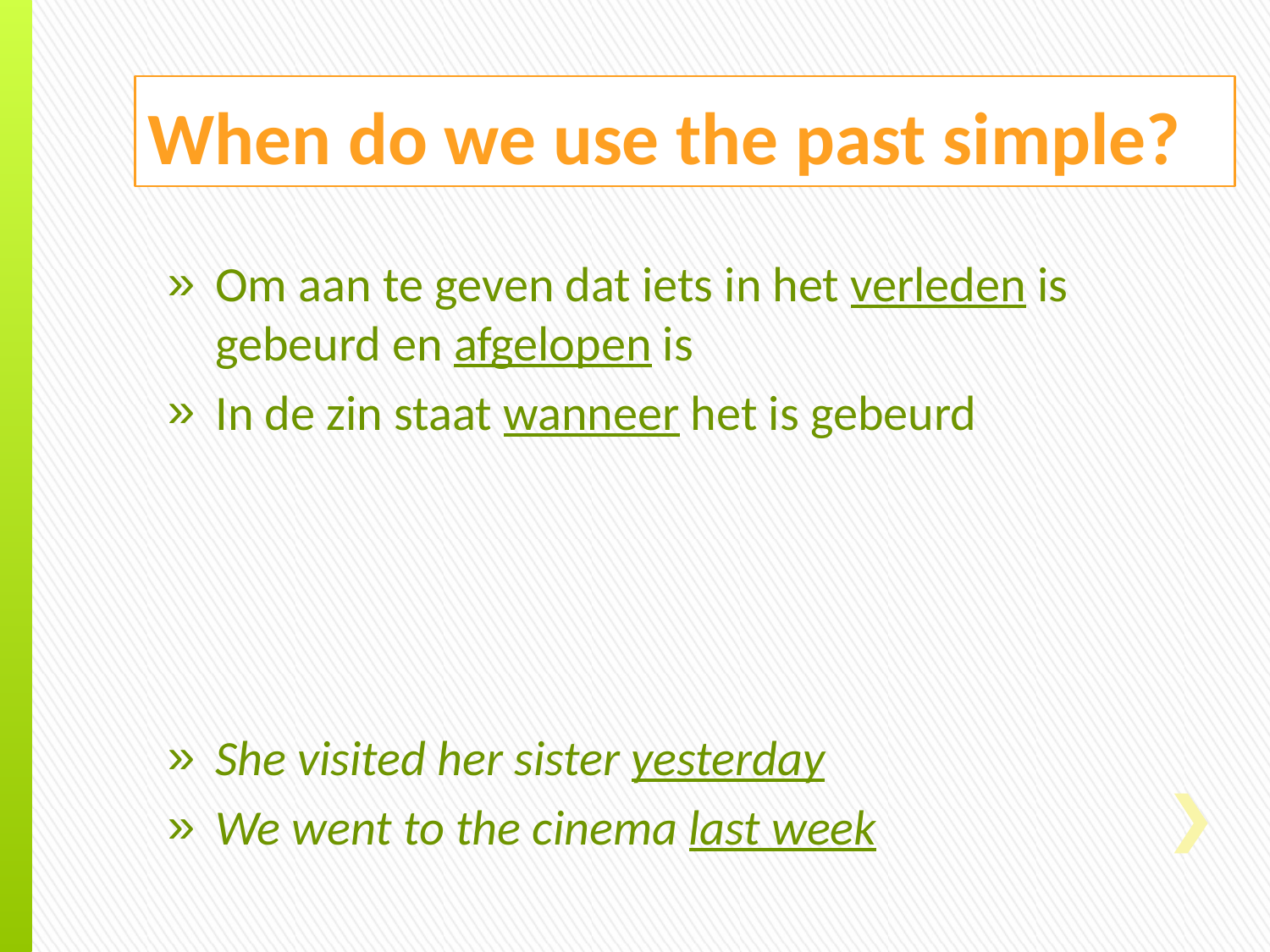

# When do we use the past simple?
Om aan te geven dat iets in het verleden is gebeurd en afgelopen is
In de zin staat wanneer het is gebeurd

She visited her sister yesterday
We went to the cinema last week